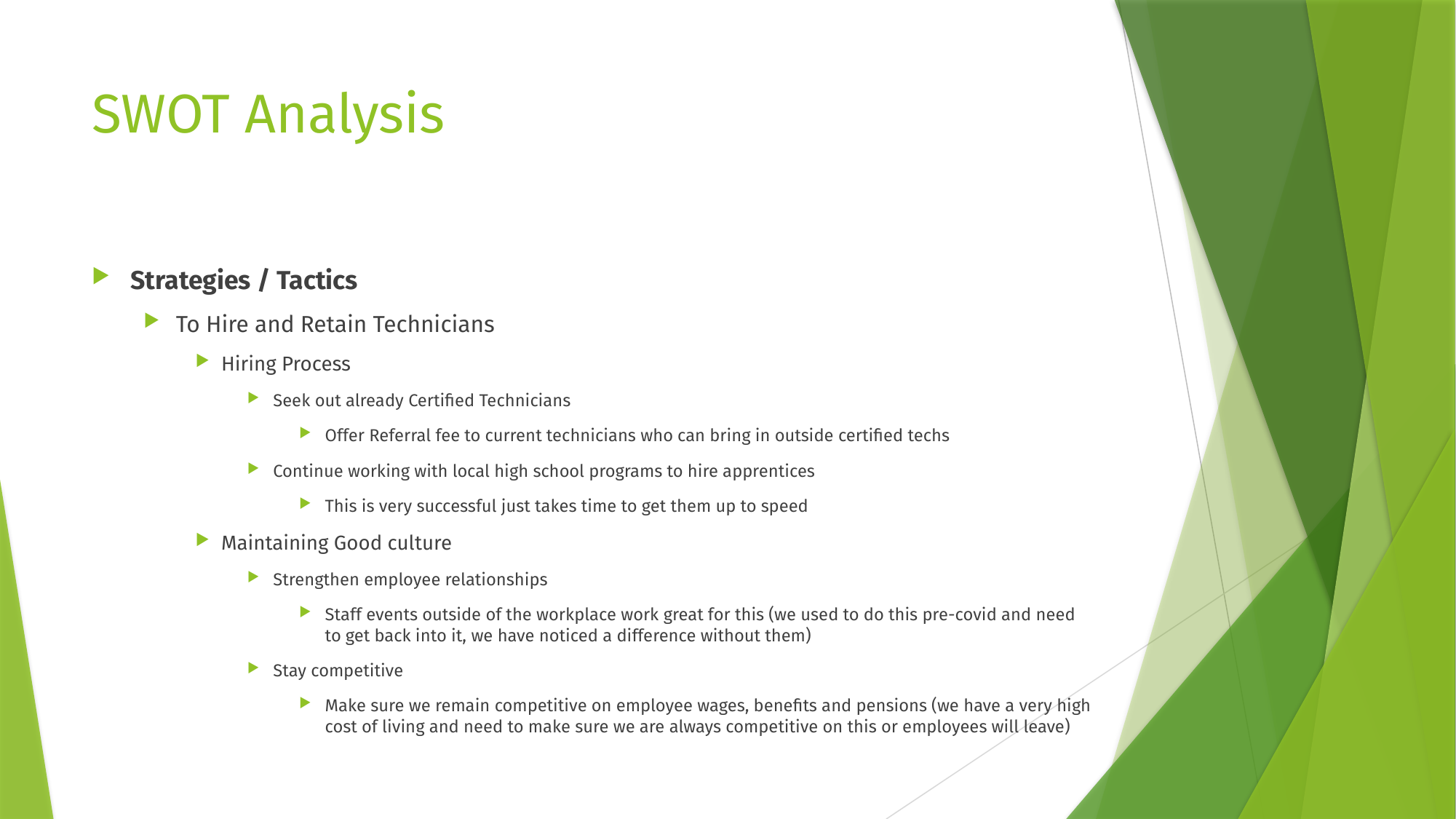

# SWOT Analysis
Strategies / Tactics
To Hire and Retain Technicians
Hiring Process
Seek out already Certified Technicians
Offer Referral fee to current technicians who can bring in outside certified techs
Continue working with local high school programs to hire apprentices
This is very successful just takes time to get them up to speed
Maintaining Good culture
Strengthen employee relationships
Staff events outside of the workplace work great for this (we used to do this pre-covid and need to get back into it, we have noticed a difference without them)
Stay competitive
Make sure we remain competitive on employee wages, benefits and pensions (we have a very high cost of living and need to make sure we are always competitive on this or employees will leave)